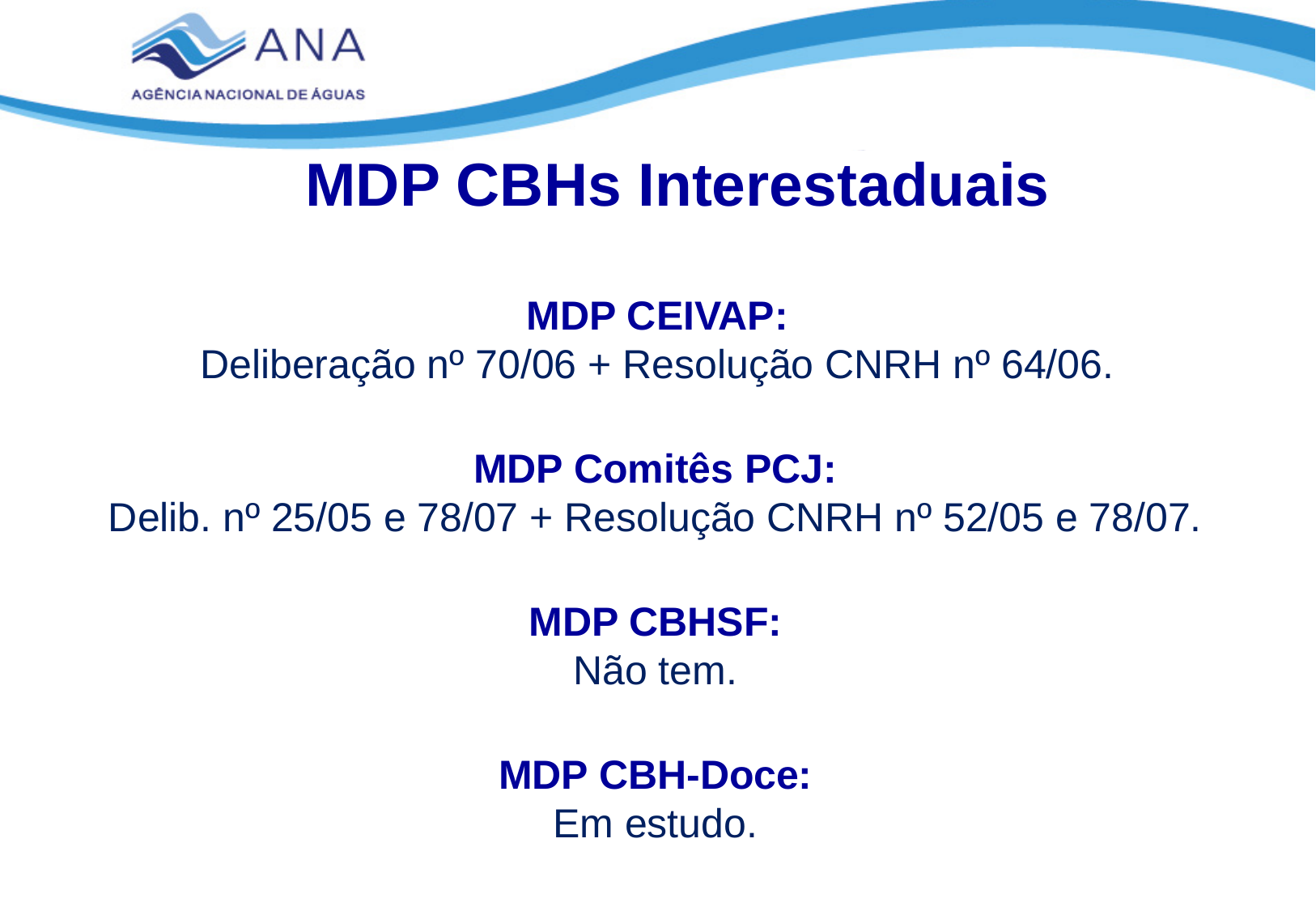

MDP CBHs Interestaduais
MDP CEIVAP:
Deliberação nº 70/06 + Resolução CNRH nº 64/06.
MDP Comitês PCJ:
Delib. nº 25/05 e 78/07 + Resolução CNRH nº 52/05 e 78/07.

MDP CBHSF:
Não tem.

MDP CBH-Doce:
Em estudo.